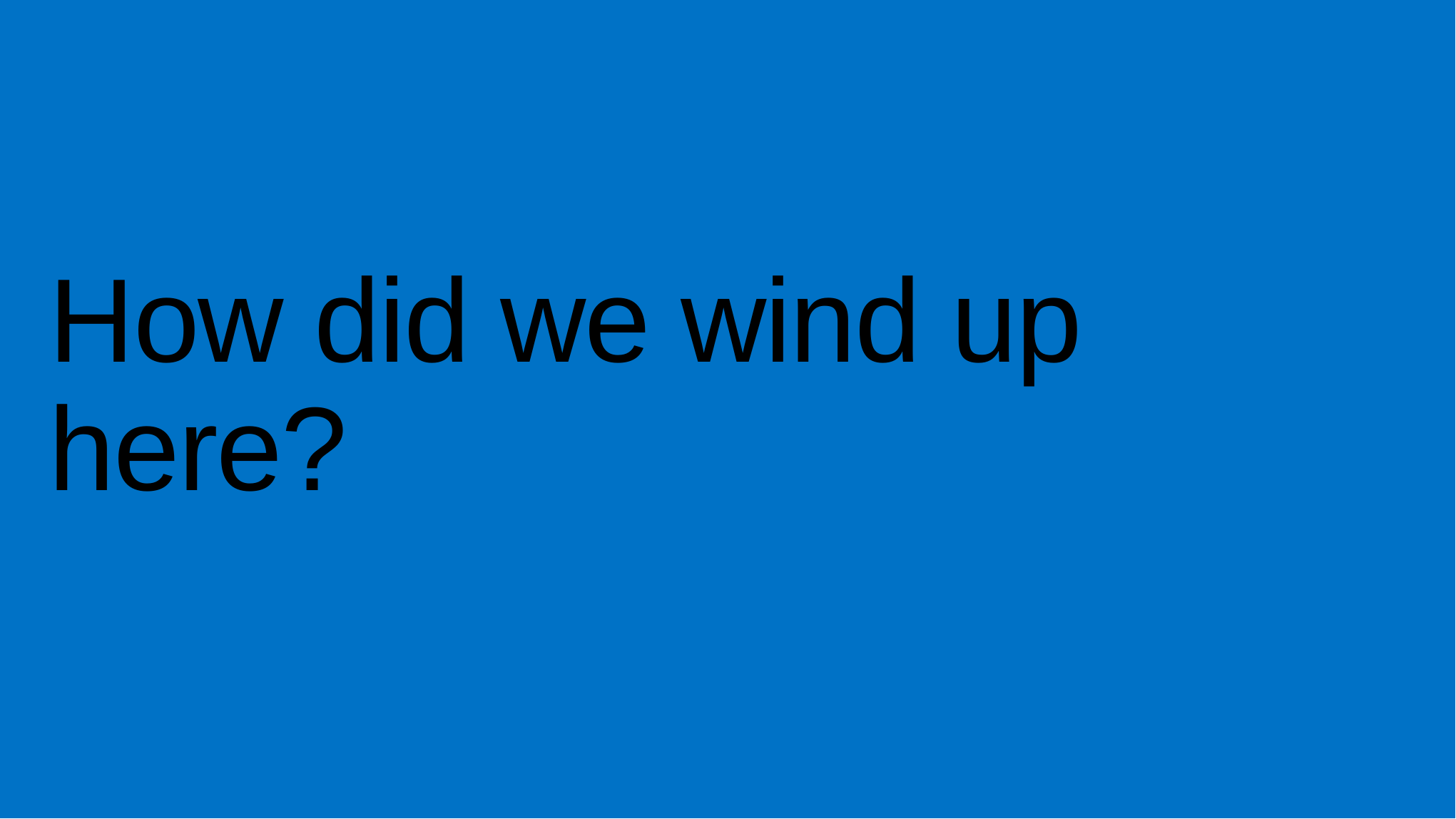

# How did we wind up here?